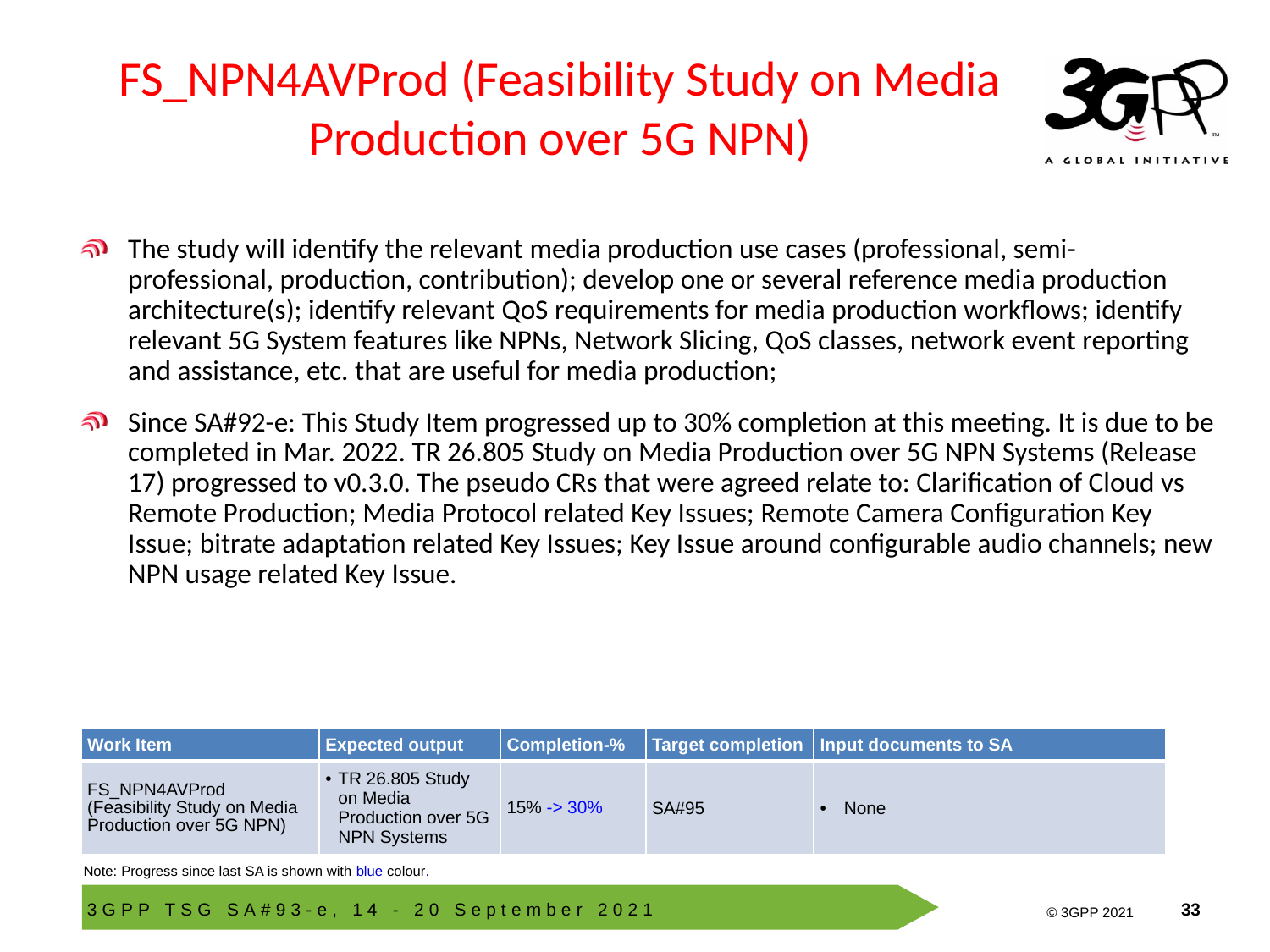

# FS_NPN4AVProd (Feasibility Study on Media Production over 5G NPN)
The study will identify the relevant media production use cases (professional, semi-professional, production, contribution); develop one or several reference media production architecture(s); identify relevant QoS requirements for media production workflows; identify relevant 5G System features like NPNs, Network Slicing, QoS classes, network event reporting and assistance, etc. that are useful for media production;
Since SA#92-e: This Study Item progressed up to 30% completion at this meeting. It is due to be completed in Mar. 2022. TR 26.805 Study on Media Production over 5G NPN Systems (Release 17) progressed to v0.3.0. The pseudo CRs that were agreed relate to: Clarification of Cloud vs Remote Production; Media Protocol related Key Issues; Remote Camera Configuration Key Issue; bitrate adaptation related Key Issues; Key Issue around configurable audio channels; new NPN usage related Key Issue.

| Work Item | Expected output | Completion-% | Target completion | Input documents to SA |
| --- | --- | --- | --- | --- |
| FS\_NPN4AVProd (Feasibility Study on Media Production over 5G NPN) | TR 26.805 Study on Media Production over 5G NPN Systems | 15% -> 30% | SA#95 | None |
Note: Progress since last SA is shown with blue colour.